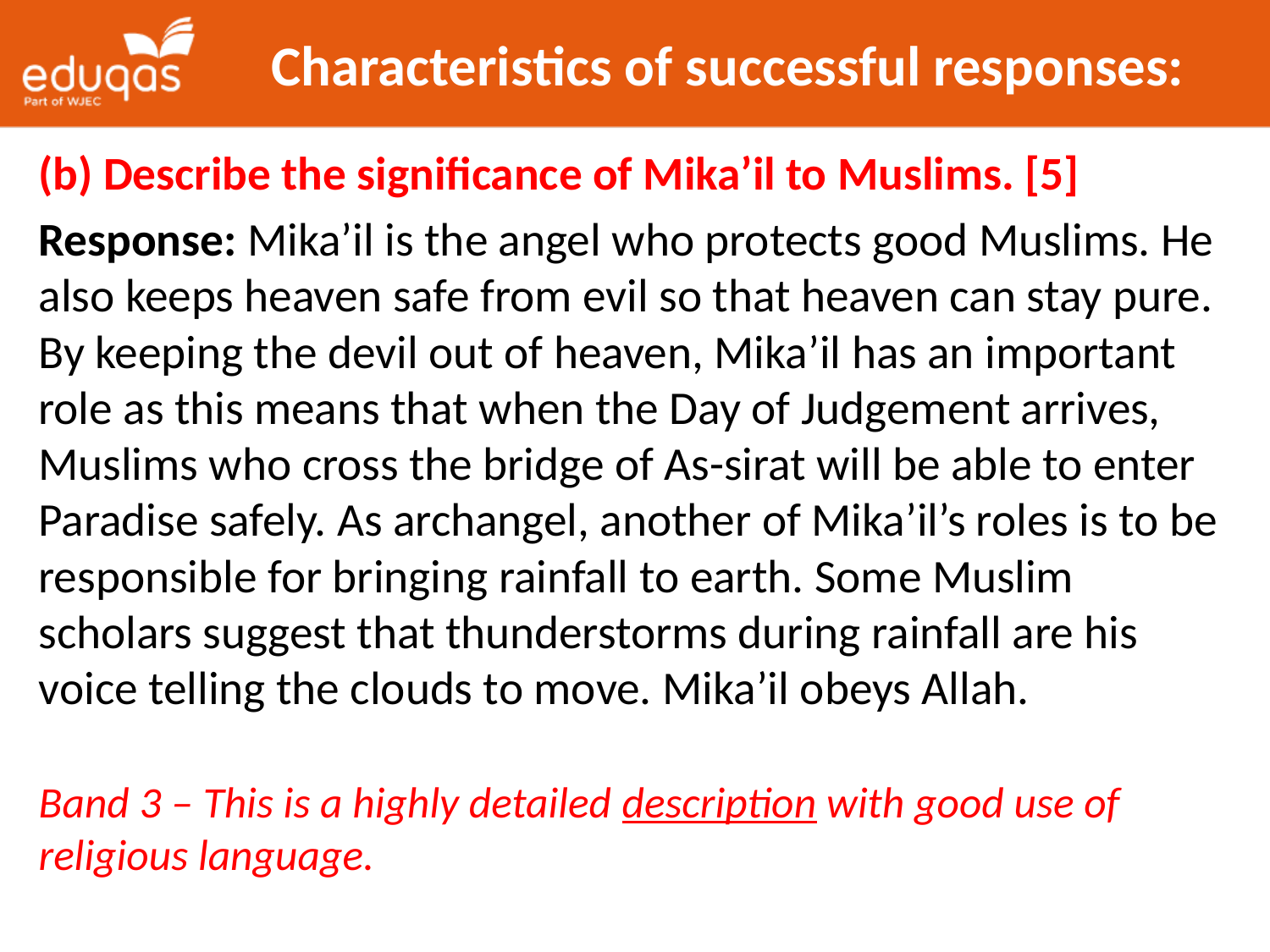

# Characteristics of successful responses:
(b) Describe the significance of Mika’il to Muslims. [5]
Response: Mika’il is the angel who protects good Muslims. He also keeps heaven safe from evil so that heaven can stay pure. By keeping the devil out of heaven, Mika’il has an important role as this means that when the Day of Judgement arrives, Muslims who cross the bridge of As-sirat will be able to enter Paradise safely. As archangel, another of Mika’il’s roles is to be responsible for bringing rainfall to earth. Some Muslim scholars suggest that thunderstorms during rainfall are his voice telling the clouds to move. Mika’il obeys Allah.

Band 3 – This is a highly detailed description with good use of religious language.